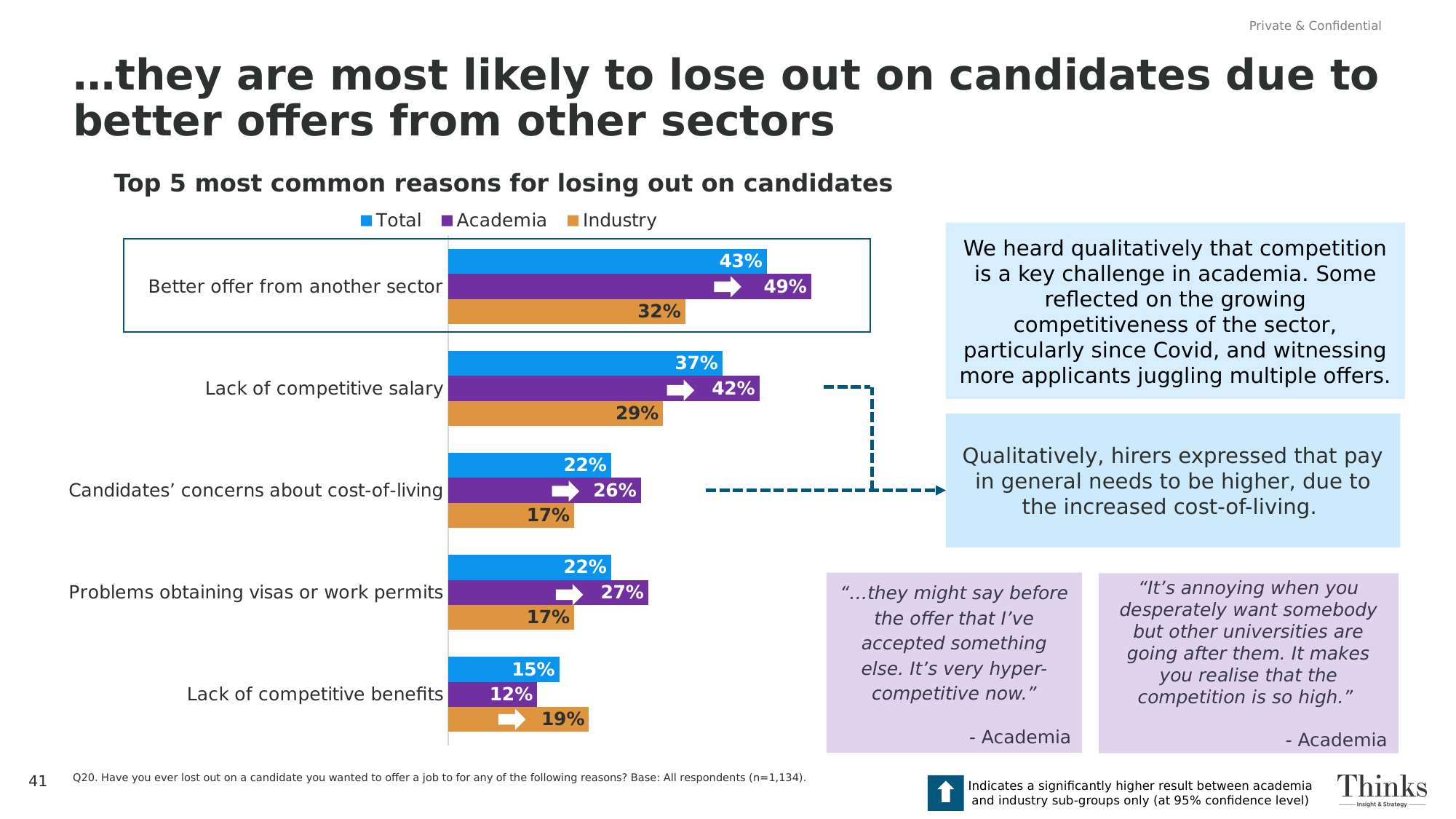

Private & Confidential
# …they are most likely to lose out on candidates due to better offers from other sectors
Top 5 most common reasons for losing out on candidates

### Chart

| Category | Industry | Academia | Total |
|---|---|---|---|
| Lack of competitive benefits | 0.19 | 0.12 | 0.15 |
| Problems obtaining visas or work permits | 0.17 | 0.27 | 0.22 |
| Candidates’ concerns about cost-of-living | 0.17 | 0.26 | 0.22 |
| Lack of competitive salary | 0.29 | 0.42 | 0.37 |
| Better offer from another sector | 0.32 | 0.49 | 0.43 |
We heard qualitatively that competition is a key challenge in academia. Some reflected on the growing competitiveness of the sector, particularly since Covid, and witnessing more applicants juggling multiple offers.

Qualitatively, hirers expressed that pay in general needs to be higher, due to the increased cost-of-living.

“…they might say before the offer that I’ve accepted something else. It’s very hyper-competitive now.”
- Academia
“It’s annoying when you desperately want somebody but other universities are going after them. It makes you realise that the competition is so high.”
- Academia

41
Q20. Have you ever lost out on a candidate you wanted to offer a job to for any of the following reasons? Base: All respondents (n=1,134).

Indicates a significantly higher result between academia and industry sub-groups only (at 95% confidence level)